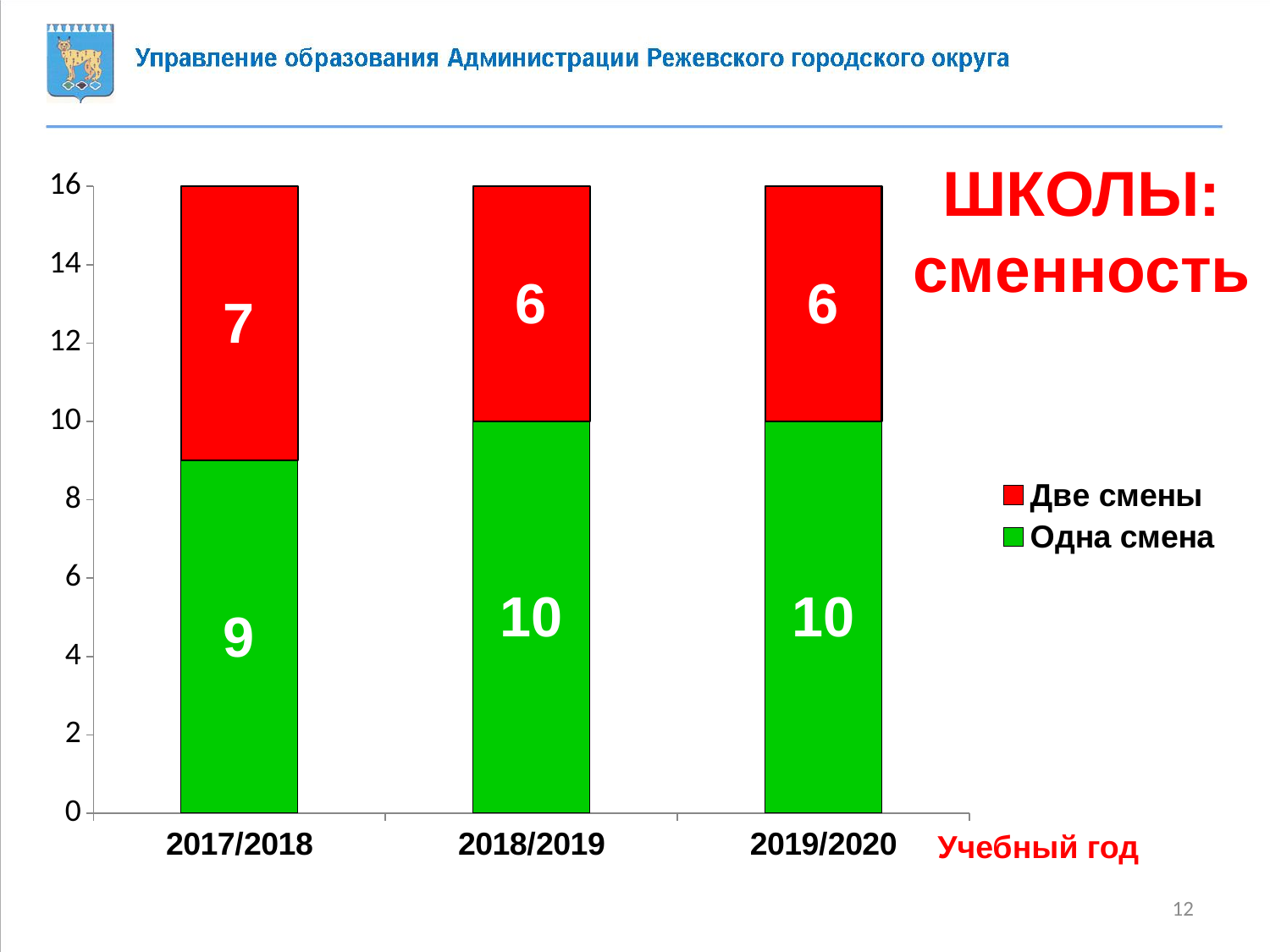

ШКОЛЫ:
сменность

### Chart

| Category | Одна смена | Две смены |
|---|---|---|
| 2017/2018 | 9.0 | 7.0 |
| 2018/2019 | 10.0 | 6.0 |
| 2019/2020 | 10.0 | 6.0 |
Учебный год
12